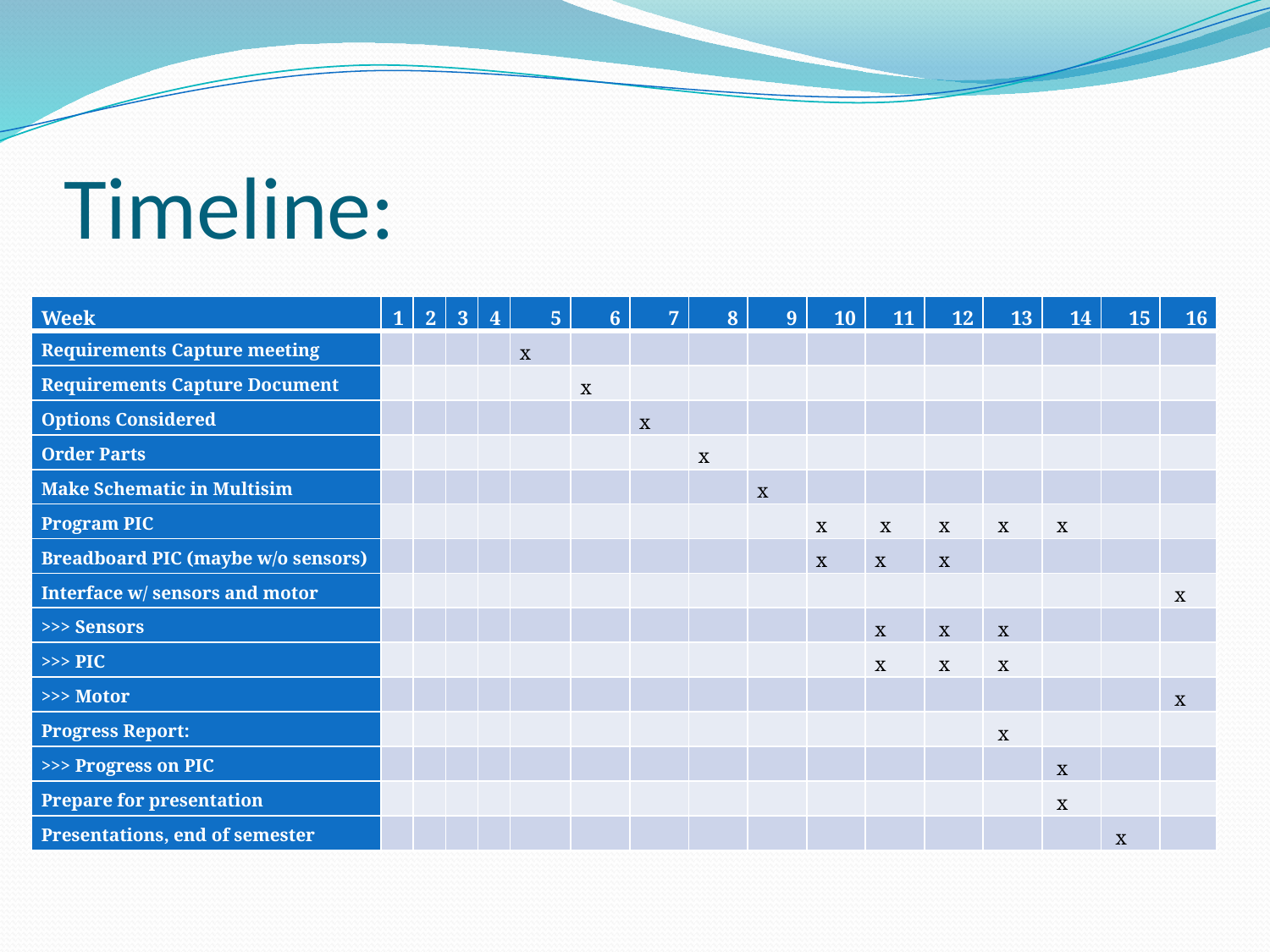

# Timeline:
| Week | 1 | 2 | 3 | 4 | 5 | 6 | 7 | 8 | 9 | 10 | 11 | 12 | 13 | 14 | 15 | 16 |
| --- | --- | --- | --- | --- | --- | --- | --- | --- | --- | --- | --- | --- | --- | --- | --- | --- |
| Requirements Capture meeting |  |  |  |  | x |  |  |  |  |  |  |  |  |  |  |  |
| Requirements Capture Document |  |  |  |  |  | x |  |  |  |  |  |  |  |  |  |  |
| Options Considered |  |  |  |  |  |  | x |  |  |  |  |  |  |  |  |  |
| Order Parts |  |  |  |  |  |  |  | x |  |  |  |  |  |  |  |  |
| Make Schematic in Multisim |  |  |  |  |  |  |  |  | x |  |  |  |  |  |  |  |
| Program PIC |  |  |  |  |  |  |  |  |  | x | x | x | x | x |  |  |
| Breadboard PIC (maybe w/o sensors) |  |  |  |  |  |  |  |  |  | x | x | x |  |  |  |  |
| Interface w/ sensors and motor |  |  |  |  |  |  |  |  |  |  |  |  |  |  |  | x |
| >>> Sensors |  |  |  |  |  |  |  |  |  |  | x | x | x |  |  |  |
| >>> PIC |  |  |  |  |  |  |  |  |  |  | x | x | x |  |  |  |
| >>> Motor |  |  |  |  |  |  |  |  |  |  |  |  |  |  |  | x |
| Progress Report: |  |  |  |  |  |  |  |  |  |  |  |  | x |  |  |  |
| >>> Progress on PIC |  |  |  |  |  |  |  |  |  |  |  |  |  | x |  |  |
| Prepare for presentation |  |  |  |  |  |  |  |  |  |  |  |  |  | x |  |  |
| Presentations, end of semester |  |  |  |  |  |  |  |  |  |  |  |  |  |  | x |  |